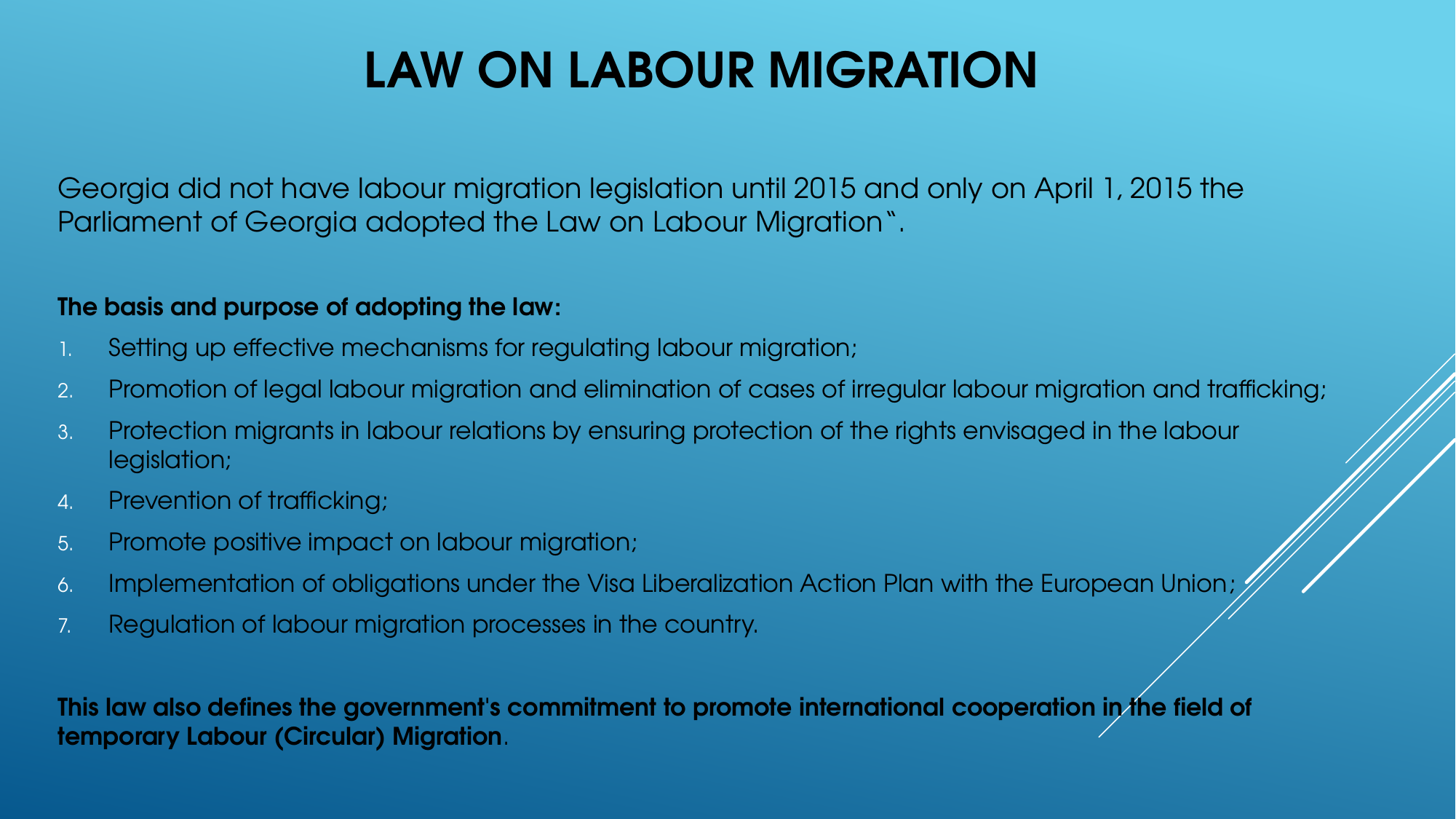

# Law on Labour Migration

Georgia did not have labour migration legislation until 2015 and only on April 1, 2015 the Parliament of Georgia adopted the Law on Labour Migration“.

The basis and purpose of adopting the law:
Setting up effective mechanisms for regulating labour migration;
Promotion of legal labour migration and elimination of cases of irregular labour migration and trafficking;
Protection migrants in labour relations by ensuring protection of the rights envisaged in the labour legislation;
Prevention of trafficking;
Promote positive impact on labour migration;
Implementation of obligations under the Visa Liberalization Action Plan with the European Union;
Regulation of labour migration processes in the country.

This law also defines the government's commitment to promote international cooperation in the field of temporary Labour (Circular) Migration.